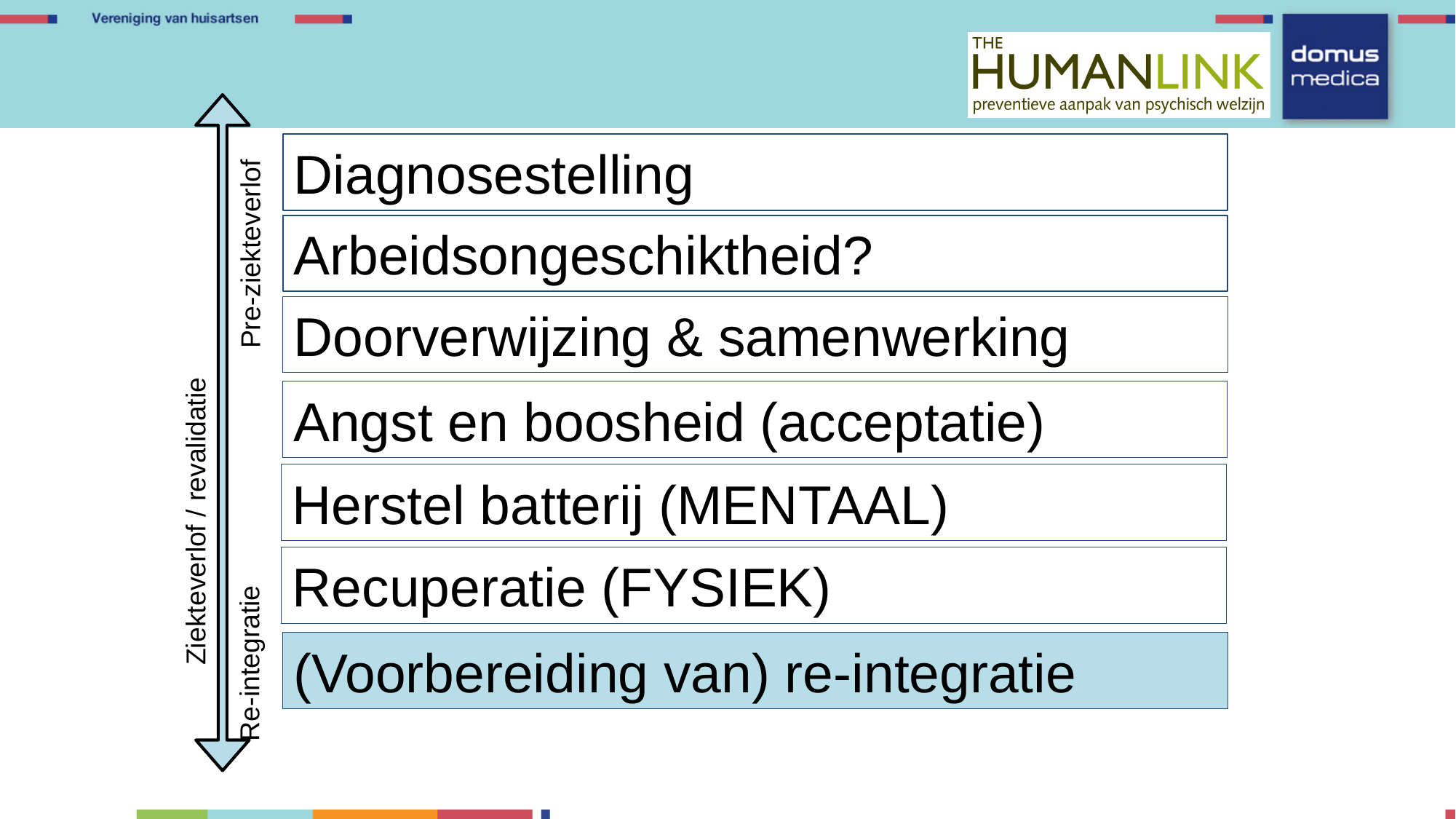

Diagnosestelling
Arbeidsongeschiktheid?
Pre-ziekteverlof
Doorverwijzing & samenwerking
Angst en boosheid (acceptatie)

Ziekteverlof / revalidatie
Herstel batterij (MENTAAL)
Recuperatie (FYSIEK)
Re-integratie
(Voorbereiding van) re-integratie